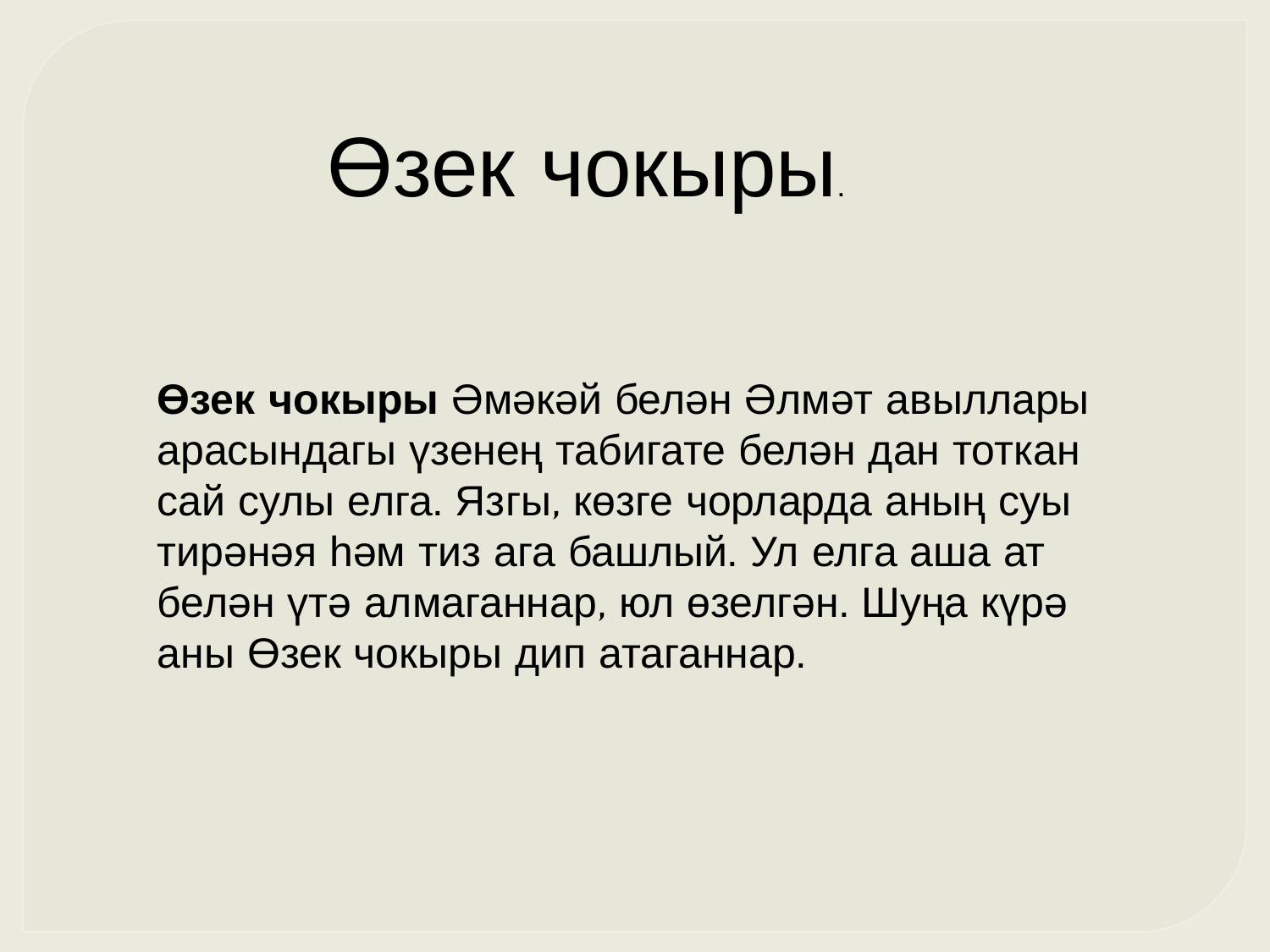

Өзек чокыры.
Өзек чокыры Әмәкәй белән Әлмәт авыллары арасындагы үзенең табигате белән дан тоткан сай сулы елга. Язгы, көзге чорларда аның суы тирәнәя һәм тиз ага башлый. Ул елга аша ат белән үтә алмаганнар, юл өзелгән. Шуңа күрә аны Өзек чокыры дип атаганнар.